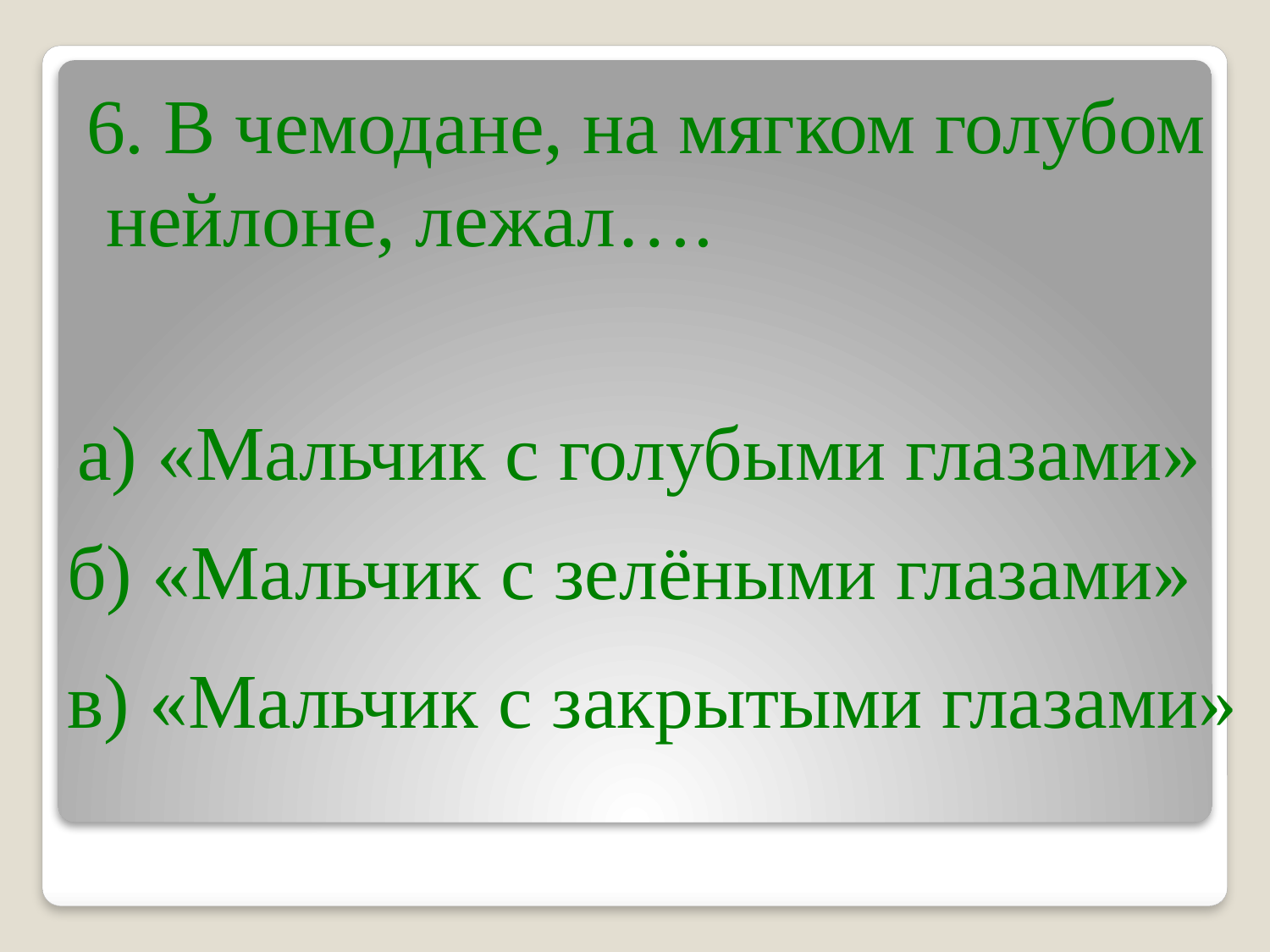

6. В чемодане, на мягком голубом
 нейлоне, лежал….
а) «Мальчик с голубыми глазами»
б) «Мальчик с зелёными глазами»
в) «Мальчик с закрытыми глазами»